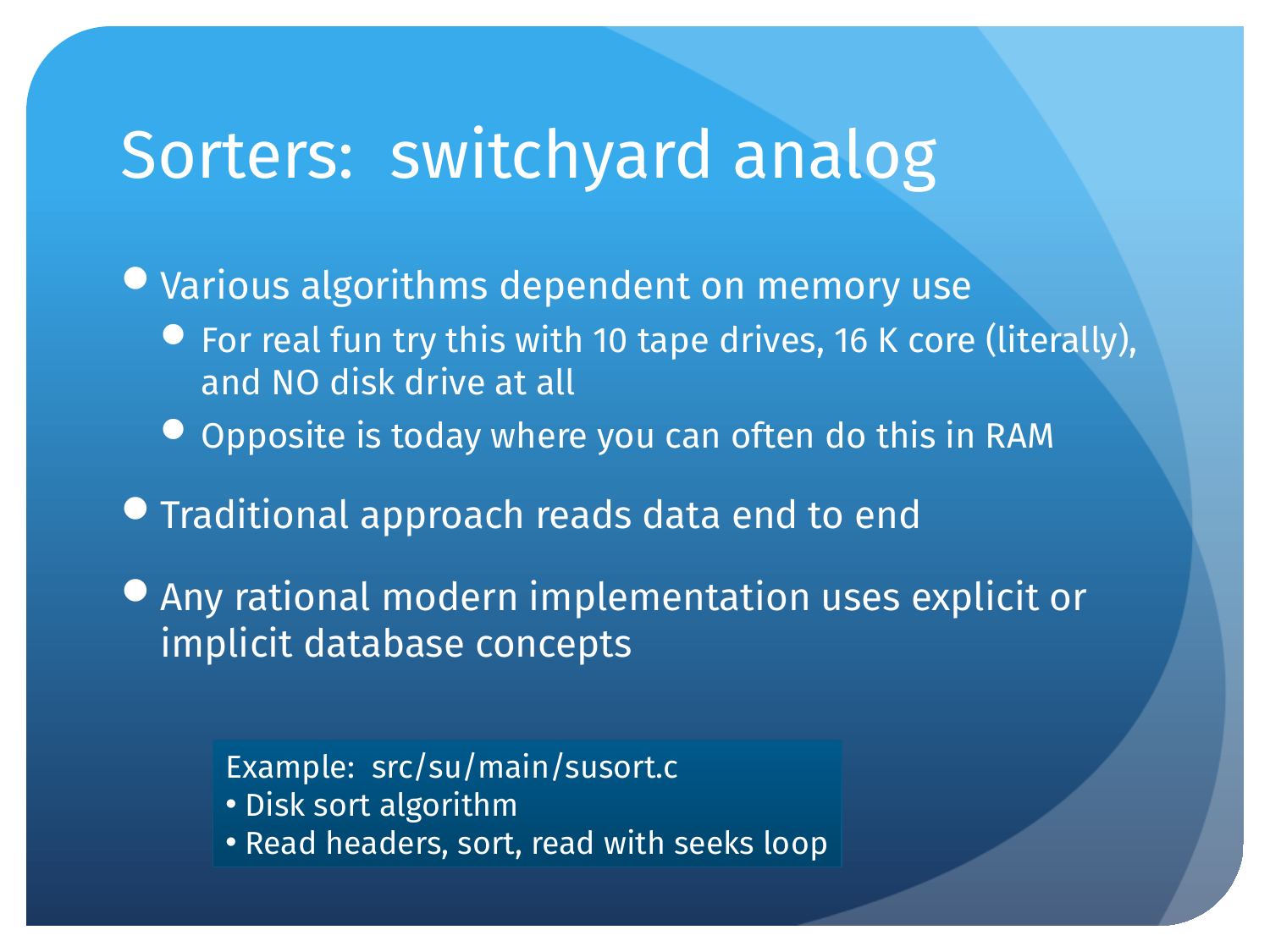

# Sorters:  switchyard analog
Various algorithms dependent on memory use
For real fun try this with 10 tape drives, 16 K core (literally), and NO disk drive at all
Opposite is today where you can often do this in RAM
Traditional approach reads data end to end
Any rational modern implementation uses explicit or implicit database concepts
Example:  src/su/main/susort.c
 Disk sort algorithm
 Read headers, sort, read with seeks loop